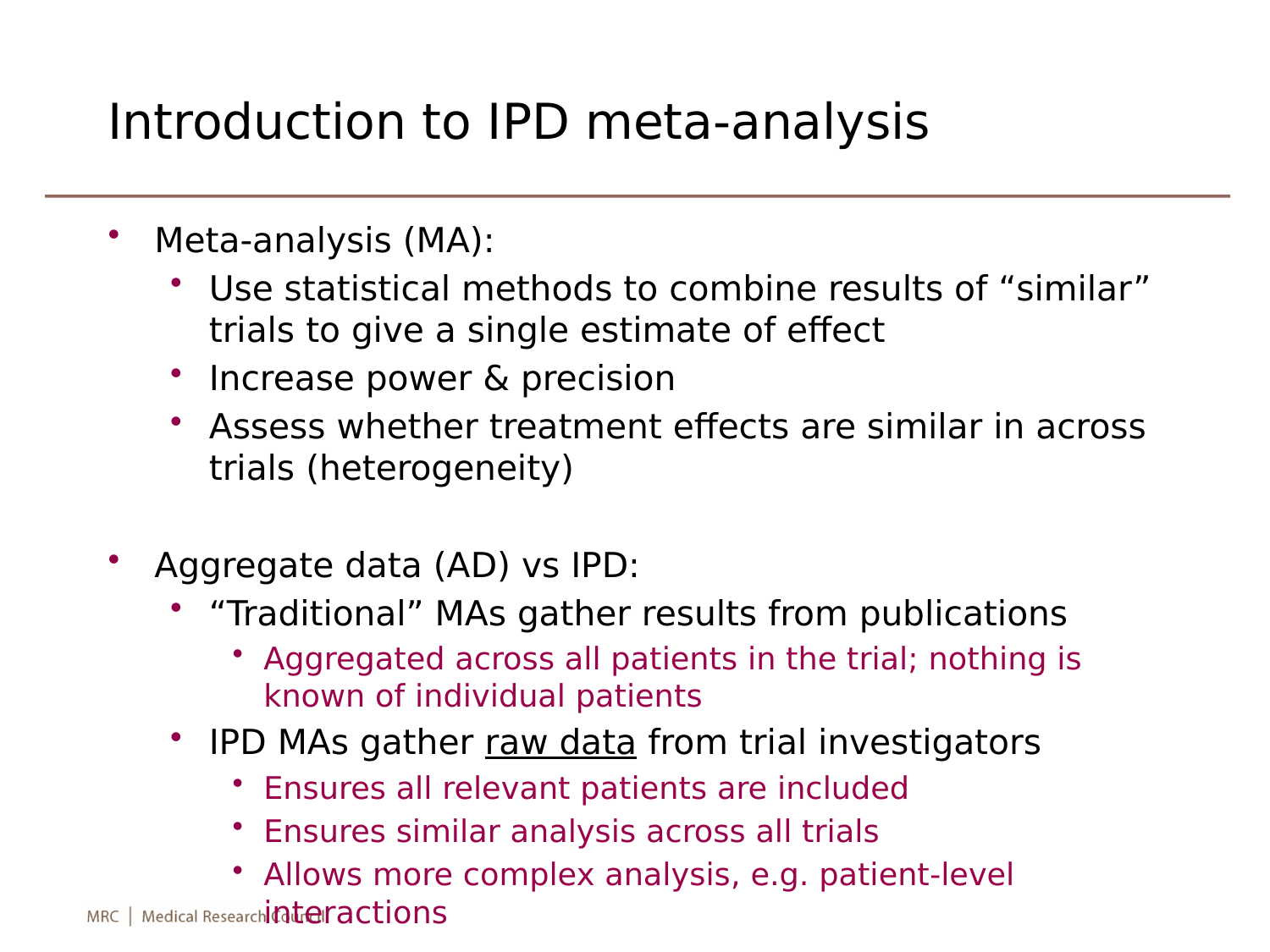

# Introduction to IPD meta-analysis
Meta-analysis (MA):
Use statistical methods to combine results of “similar” trials to give a single estimate of effect
Increase power & precision
Assess whether treatment effects are similar in across trials (heterogeneity)

Aggregate data (AD) vs IPD:
“Traditional” MAs gather results from publications
Aggregated across all patients in the trial; nothing is known of individual patients
IPD MAs gather raw data from trial investigators
Ensures all relevant patients are included
Ensures similar analysis across all trials
Allows more complex analysis, e.g. patient-level interactions